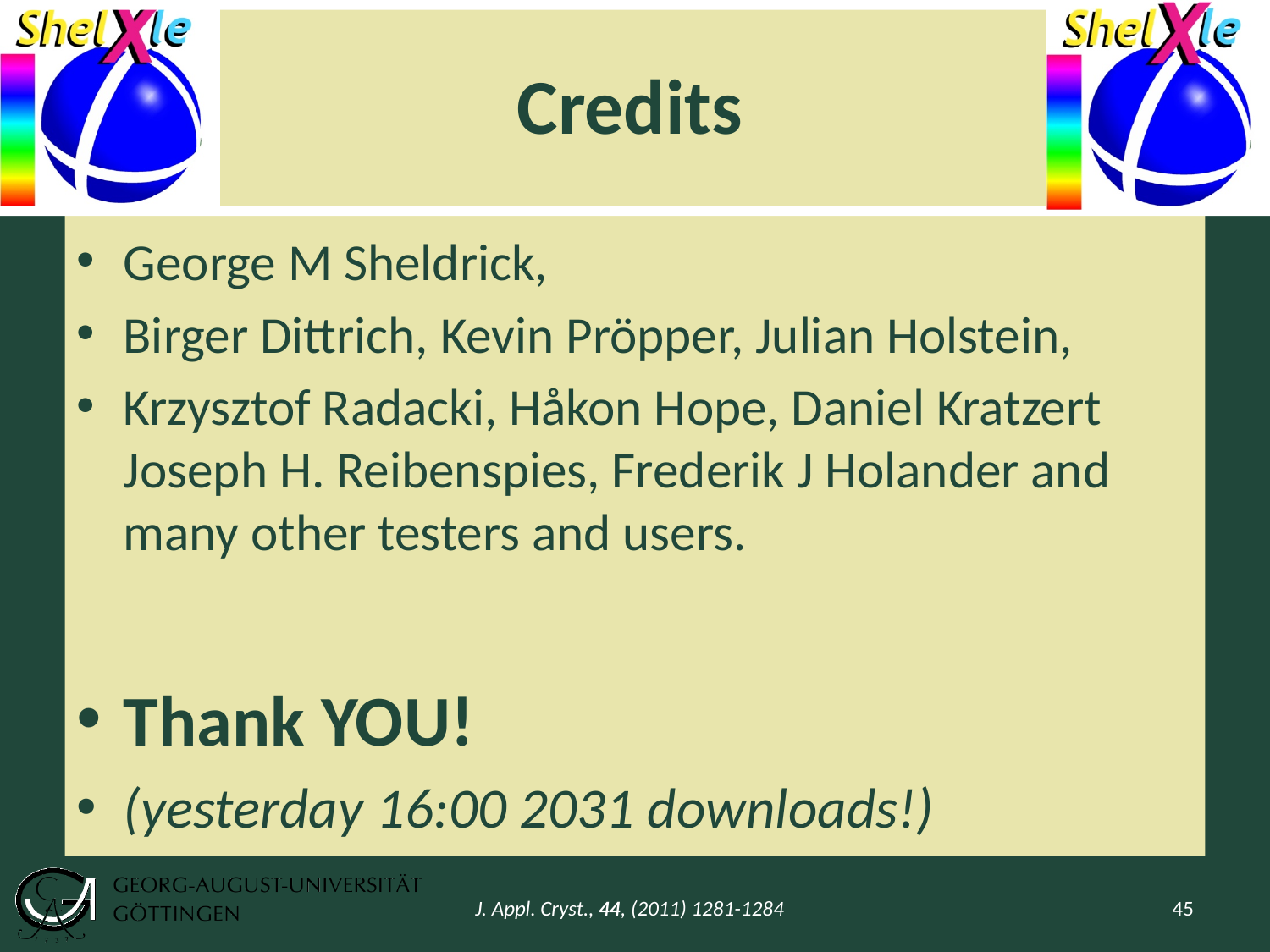

# Credits
George M Sheldrick,
Birger Dittrich, Kevin Pröpper, Julian Holstein,
Krzysztof Radacki, Håkon Hope, Daniel Kratzert Joseph H. Reibenspies, Frederik J Holander and many other testers and users.

Thank YOU!
(yesterday 16:00 2031 downloads!)
J. Appl. Cryst., 44, (2011) 1281-1284.
45